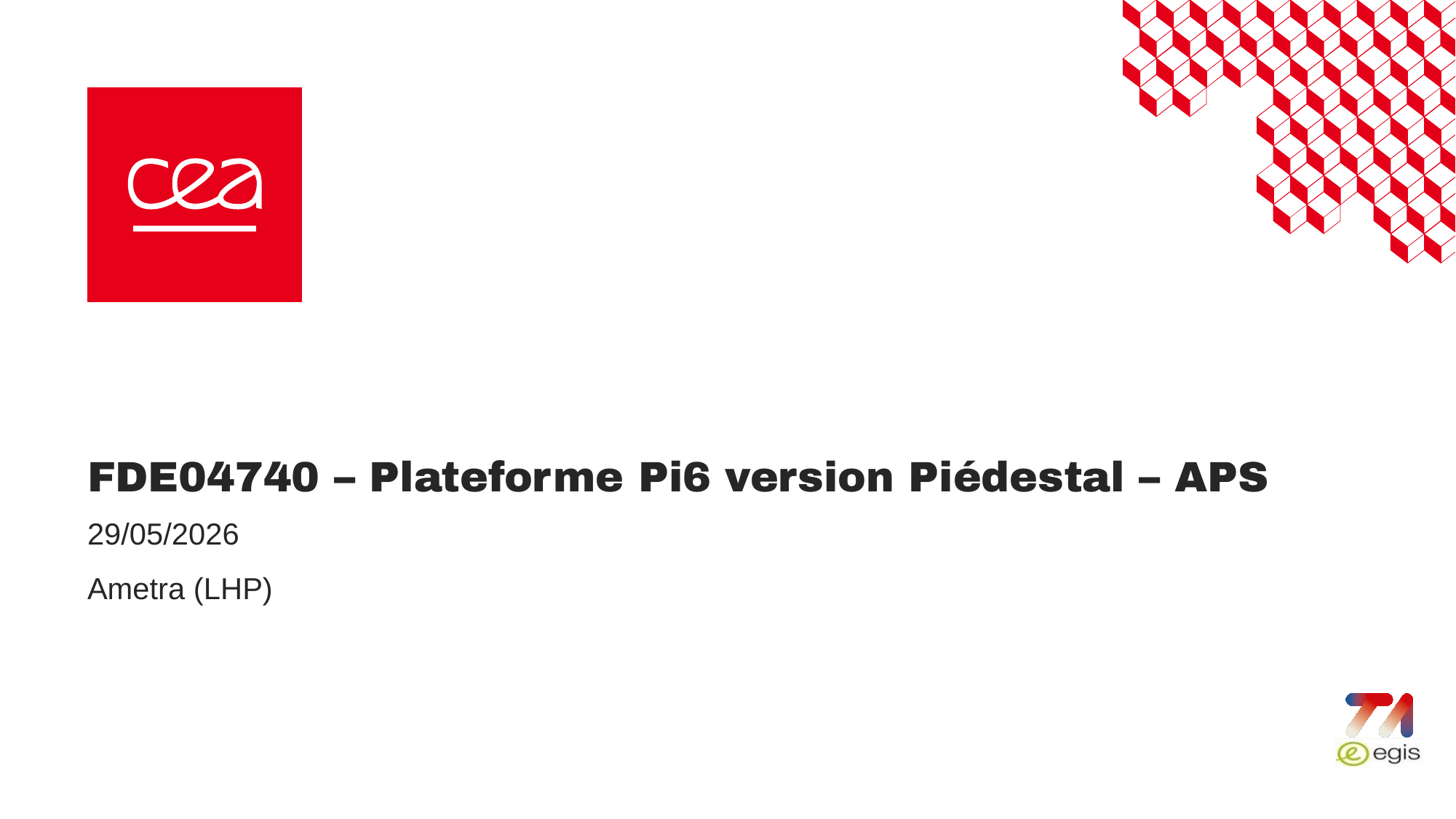

# FDE04740 – Plateforme Pi6 version Piédestal – APS
29/05/2026
Ametra (LHP)